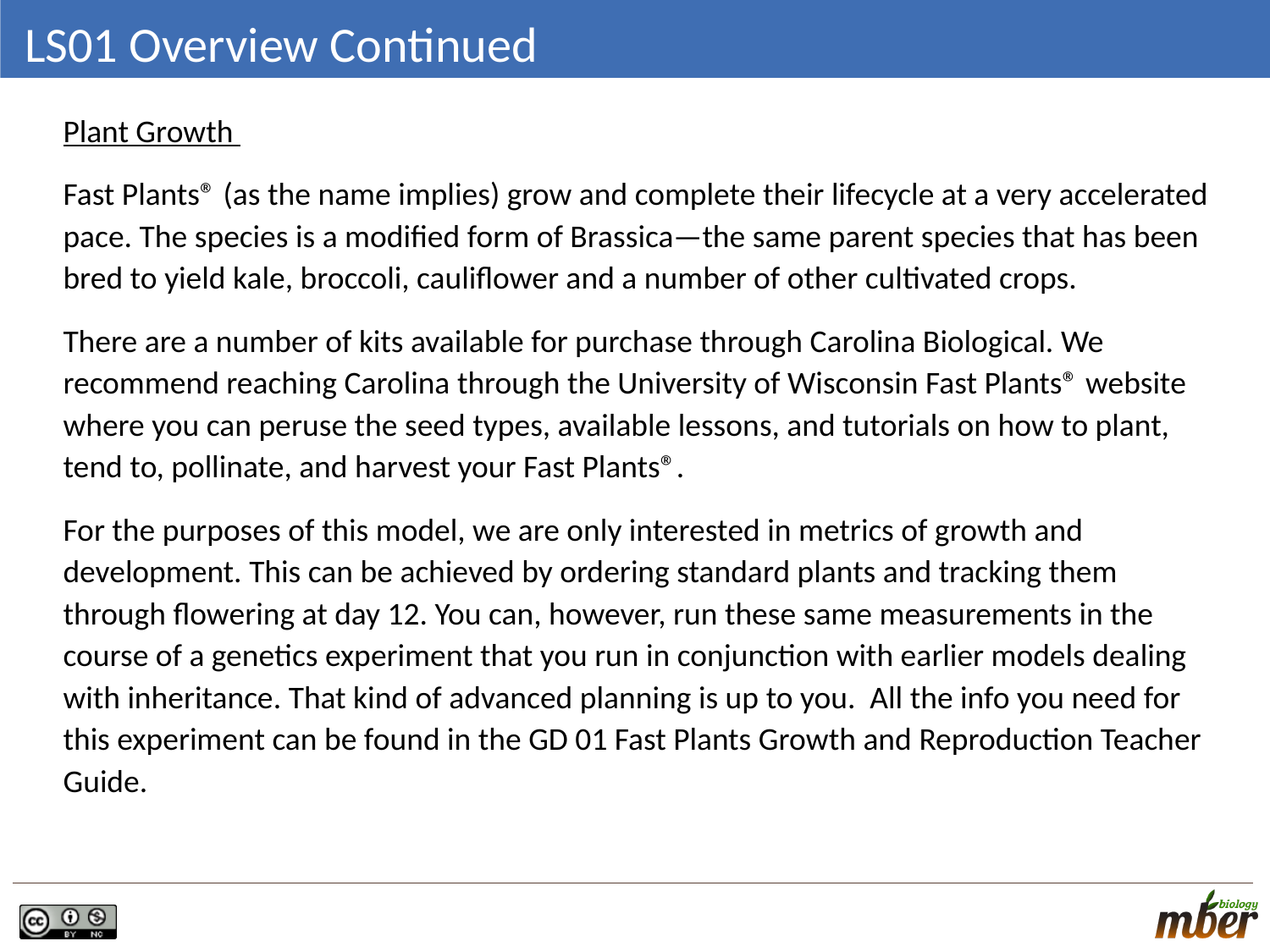

# LS01 Overview Continued
Plant Growth
Fast Plants® (as the name implies) grow and complete their lifecycle at a very accelerated pace. The species is a modified form of Brassica—the same parent species that has been bred to yield kale, broccoli, cauliflower and a number of other cultivated crops.
There are a number of kits available for purchase through Carolina Biological. We recommend reaching Carolina through the University of Wisconsin Fast Plants® website where you can peruse the seed types, available lessons, and tutorials on how to plant, tend to, pollinate, and harvest your Fast Plants®.
For the purposes of this model, we are only interested in metrics of growth and development. This can be achieved by ordering standard plants and tracking them through flowering at day 12. You can, however, run these same measurements in the course of a genetics experiment that you run in conjunction with earlier models dealing with inheritance. That kind of advanced planning is up to you.  All the info you need for this experiment can be found in the GD 01 Fast Plants Growth and Reproduction Teacher Guide.